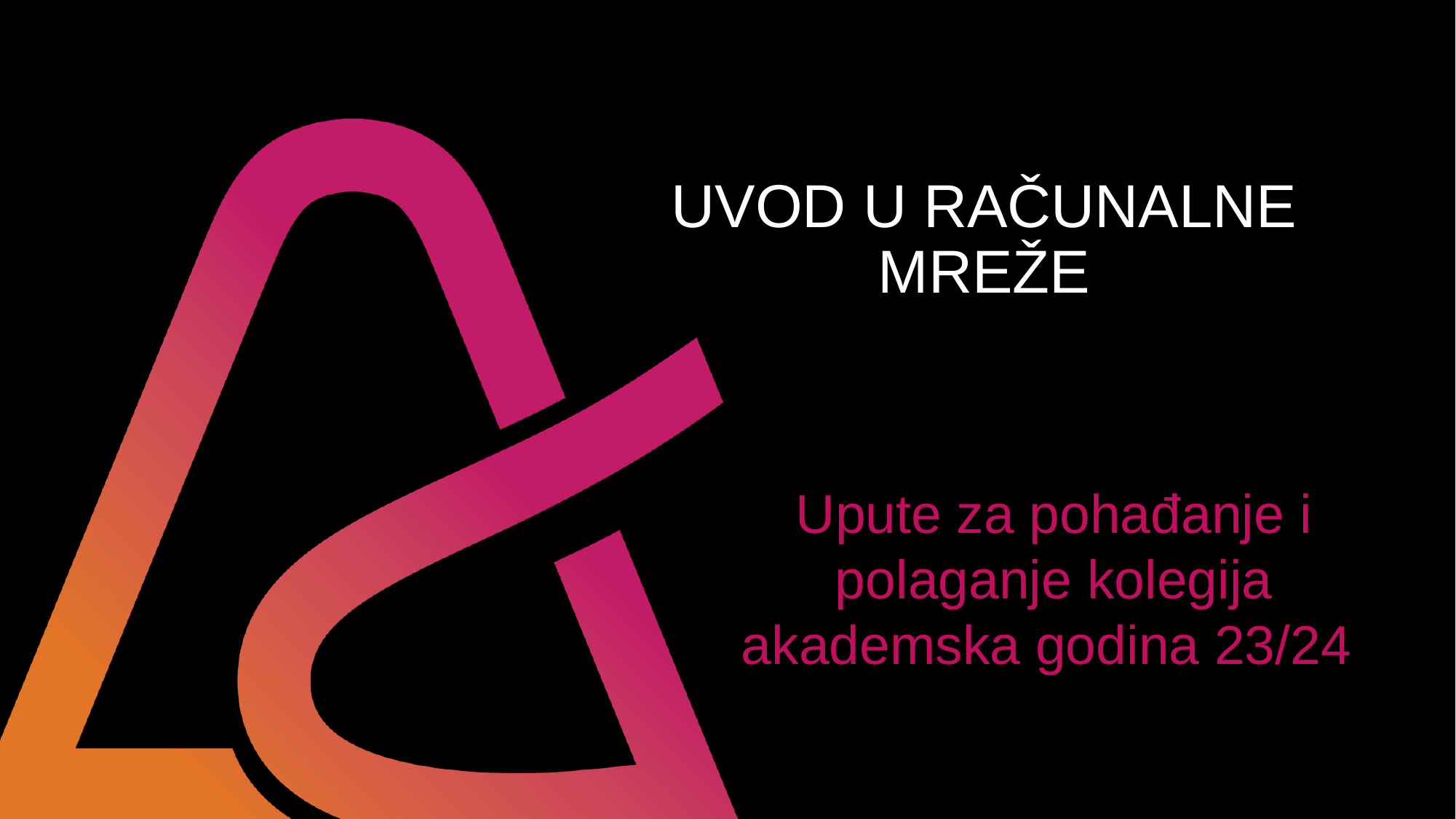

# UVOD U RAČUNALNE MREŽE
Upute za pohađanje i polaganje kolegija
akademska godina 23/24